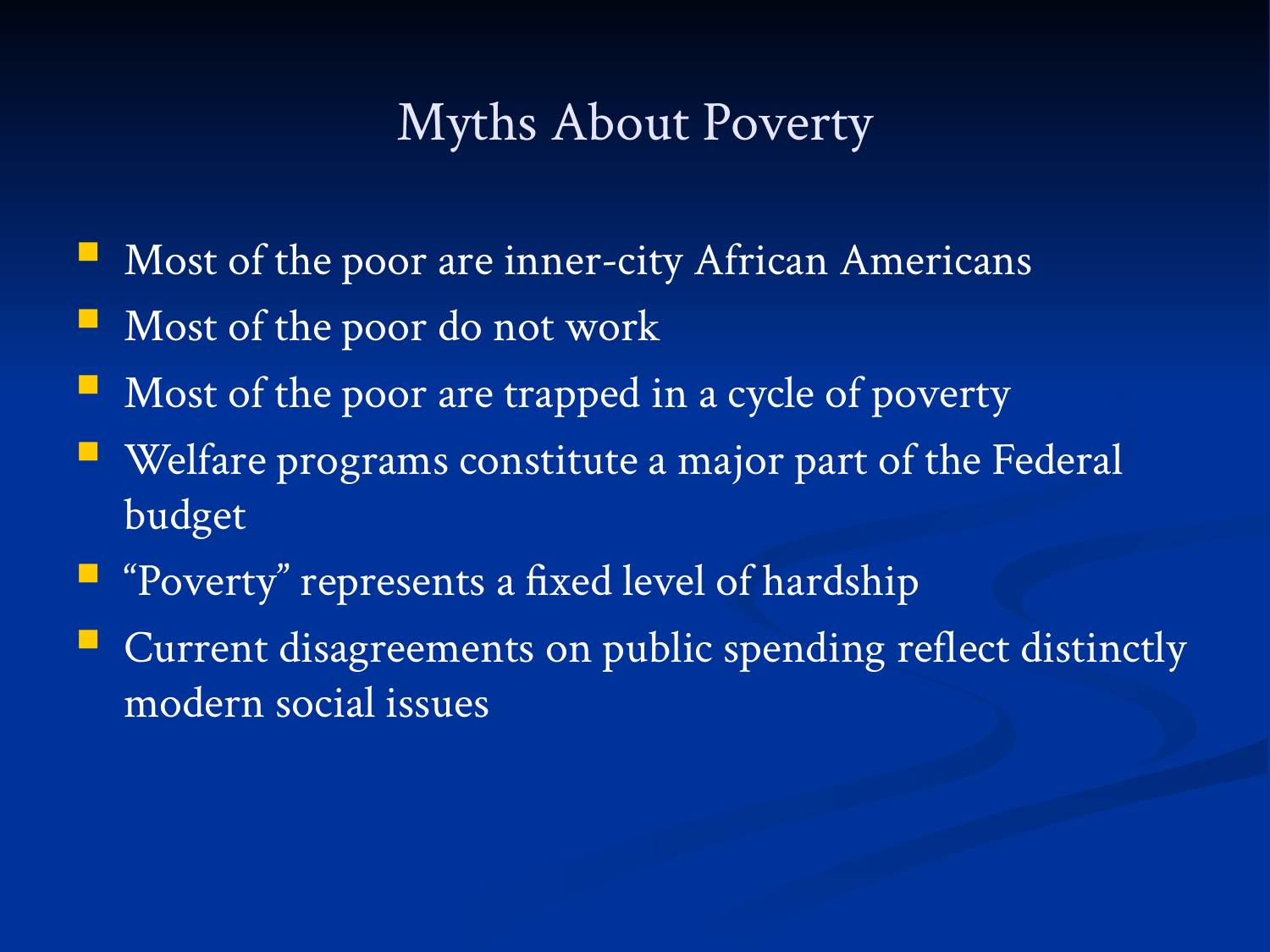

# Myths About Poverty
Most of the poor are inner-city African Americans
Most of the poor do not work
Most of the poor are trapped in a cycle of poverty
Welfare programs constitute a major part of the Federal budget
“Poverty” represents a fixed level of hardship
Current disagreements on public spending reflect distinctly modern social issues